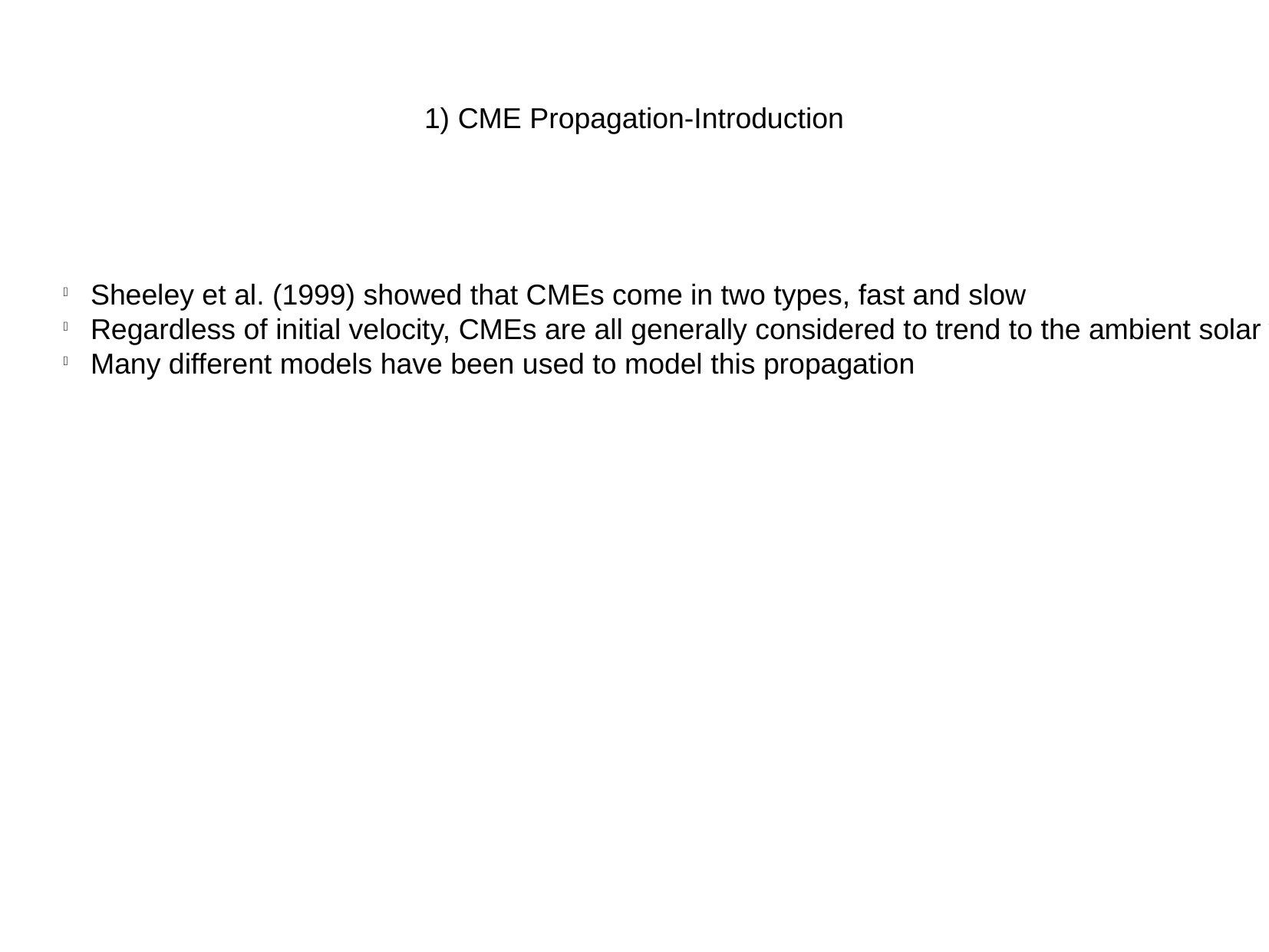

1) CME Propagation-Introduction
Sheeley et al. (1999) showed that CMEs come in two types, fast and slow
Regardless of initial velocity, CMEs are all generally considered to trend to the ambient solar wind speed as they propagate
Many different models have been used to model this propagation